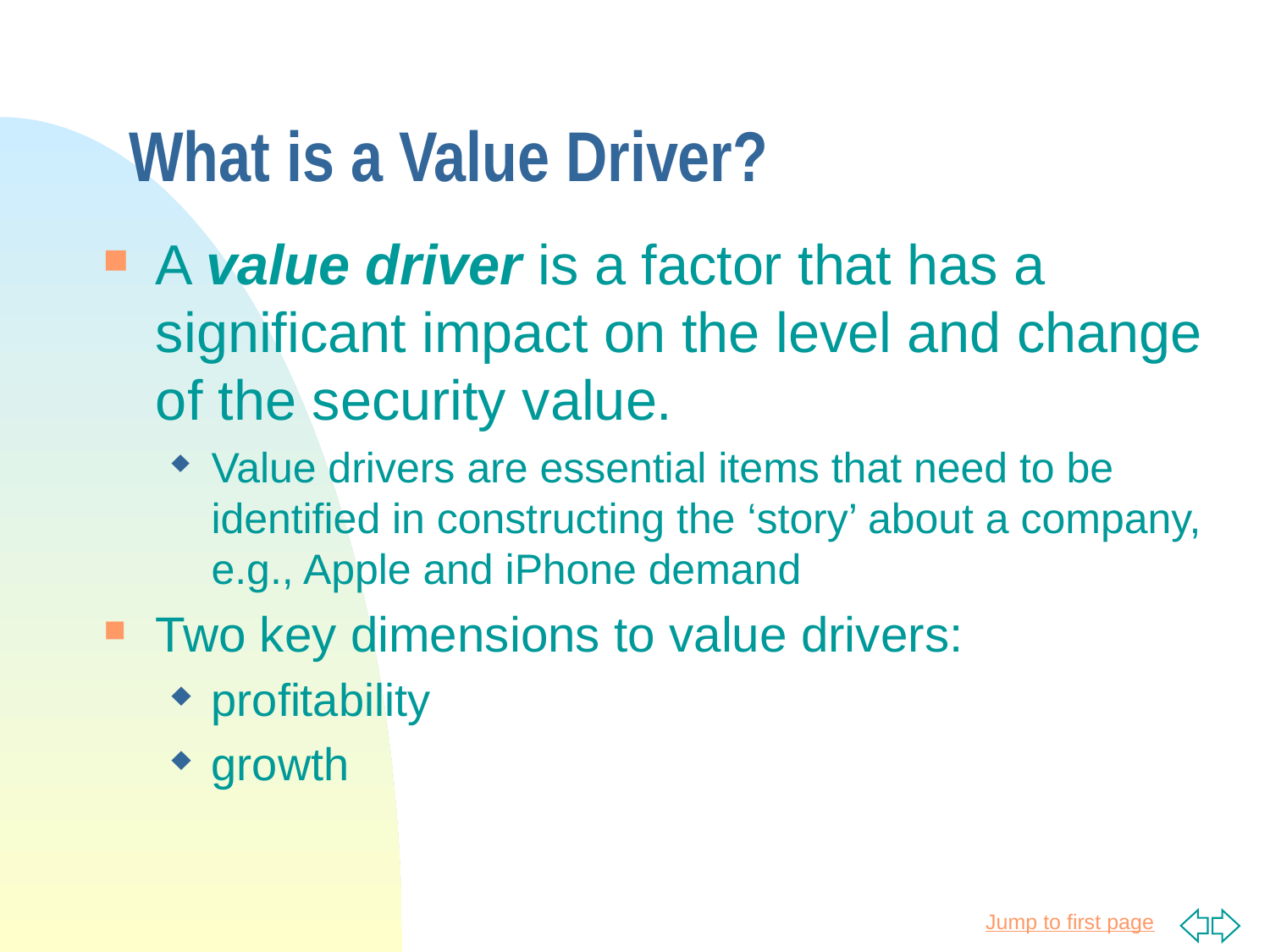

# What is a Value Driver?
A value driver is a factor that has a significant impact on the level and change of the security value.
Value drivers are essential items that need to be identified in constructing the ‘story’ about a company, e.g., Apple and iPhone demand
Two key dimensions to value drivers:
profitability
growth